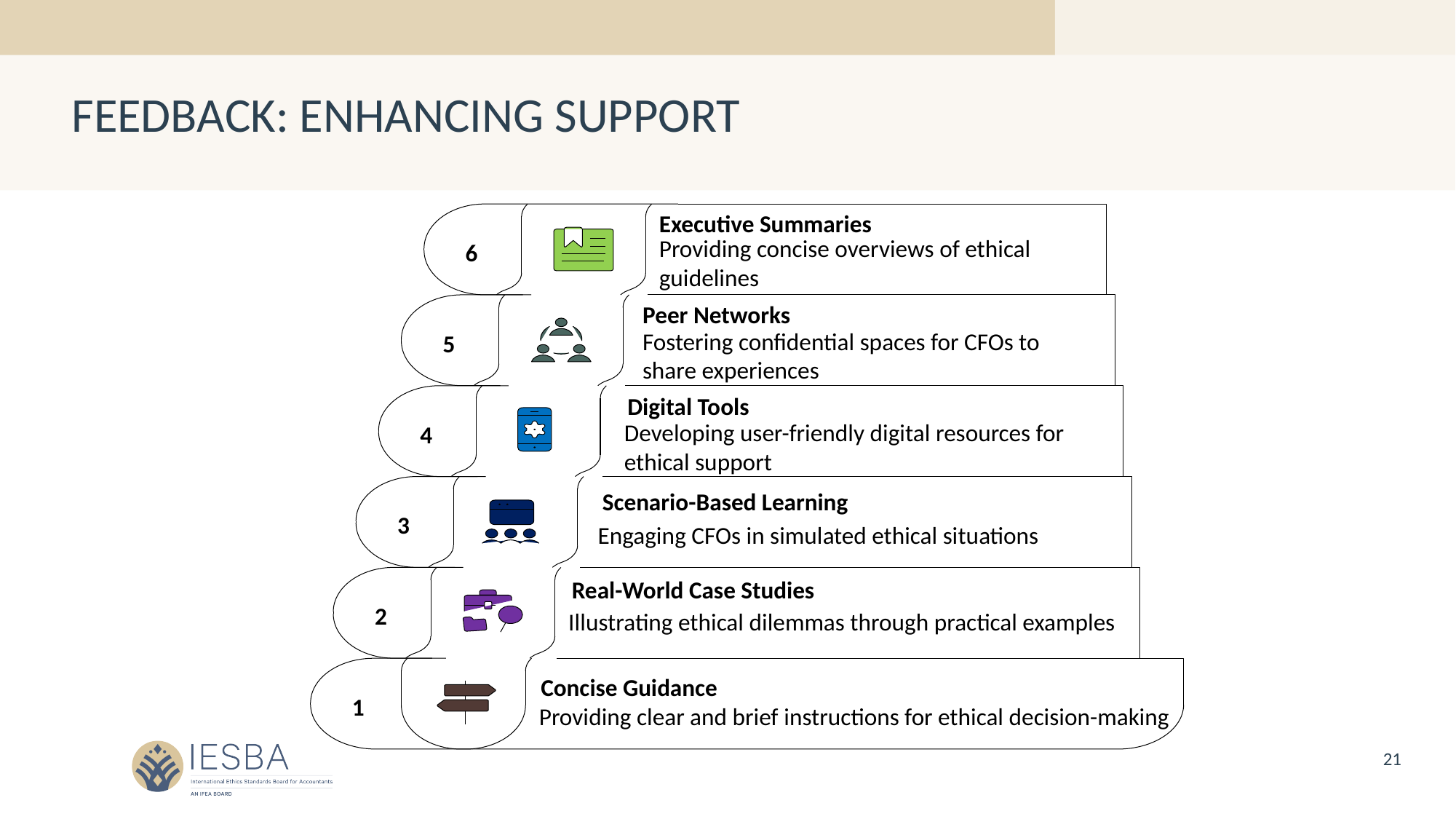

# FEEDBACK: ENHANCING SUPPORT

Executive Summaries

Providing concise overviews of ethical
guidelines
6

Peer Networks

Fostering confidential spaces for CFOs to
share experiences
5

Digital Tools

Developing user-friendly digital resources for
ethical support
4

Scenario-Based Learning

3
Engaging CFOs in simulated ethical situations

Real-World Case Studies

2
Illustrating ethical dilemmas through practical examples

Concise Guidance

1
Providing clear and brief instructions for ethical decision-making
21